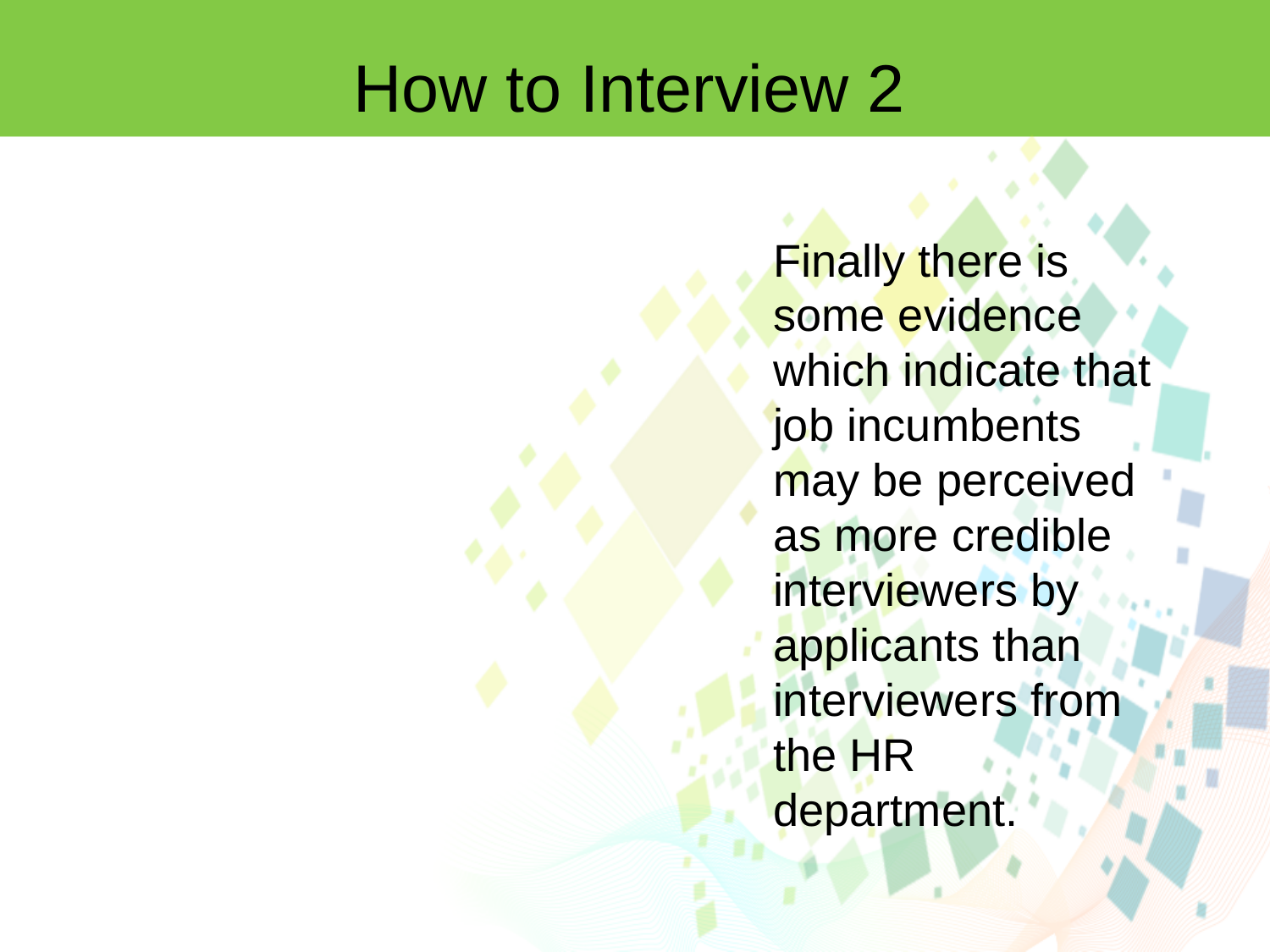

How to Interview 2
Finally there is some evidence which indicate that job incumbents may be perceived  as more credible interviewers by applicants than interviewers from the HR department.